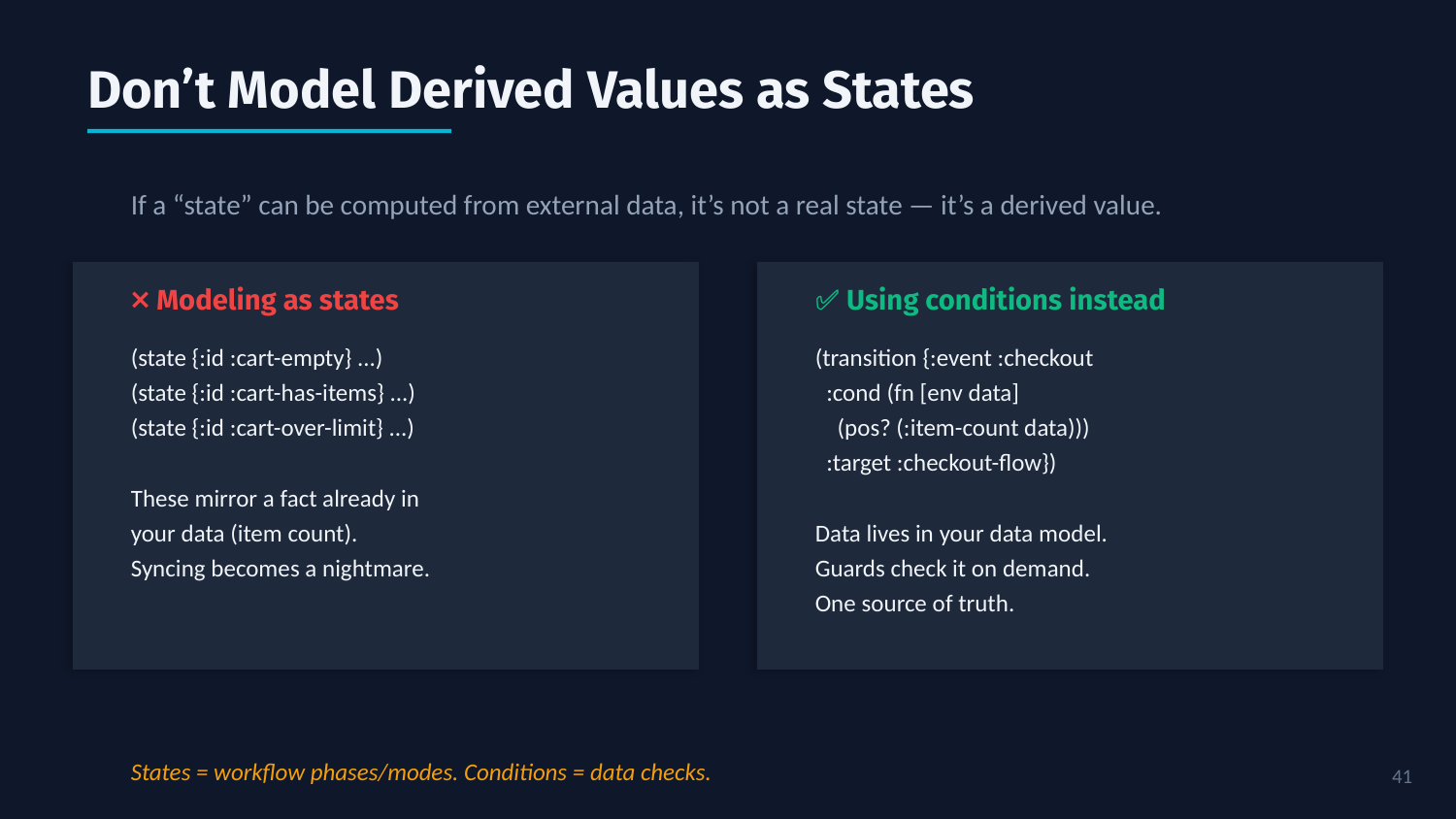

Don’t Model Derived Values as States

If a “state” can be computed from external data, it’s not a real state — it’s a derived value.

❌ Modeling as states
✅ Using conditions instead
(state {:id :cart-empty} ...)
(state {:id :cart-has-items} ...)
(state {:id :cart-over-limit} ...)

These mirror a fact already in
your data (item count).
Syncing becomes a nightmare.
(transition {:event :checkout
  :cond (fn [env data]
    (pos? (:item-count data)))
  :target :checkout-flow})

Data lives in your data model.
Guards check it on demand.
One source of truth.
States = workflow phases/modes. Conditions = data checks.
41